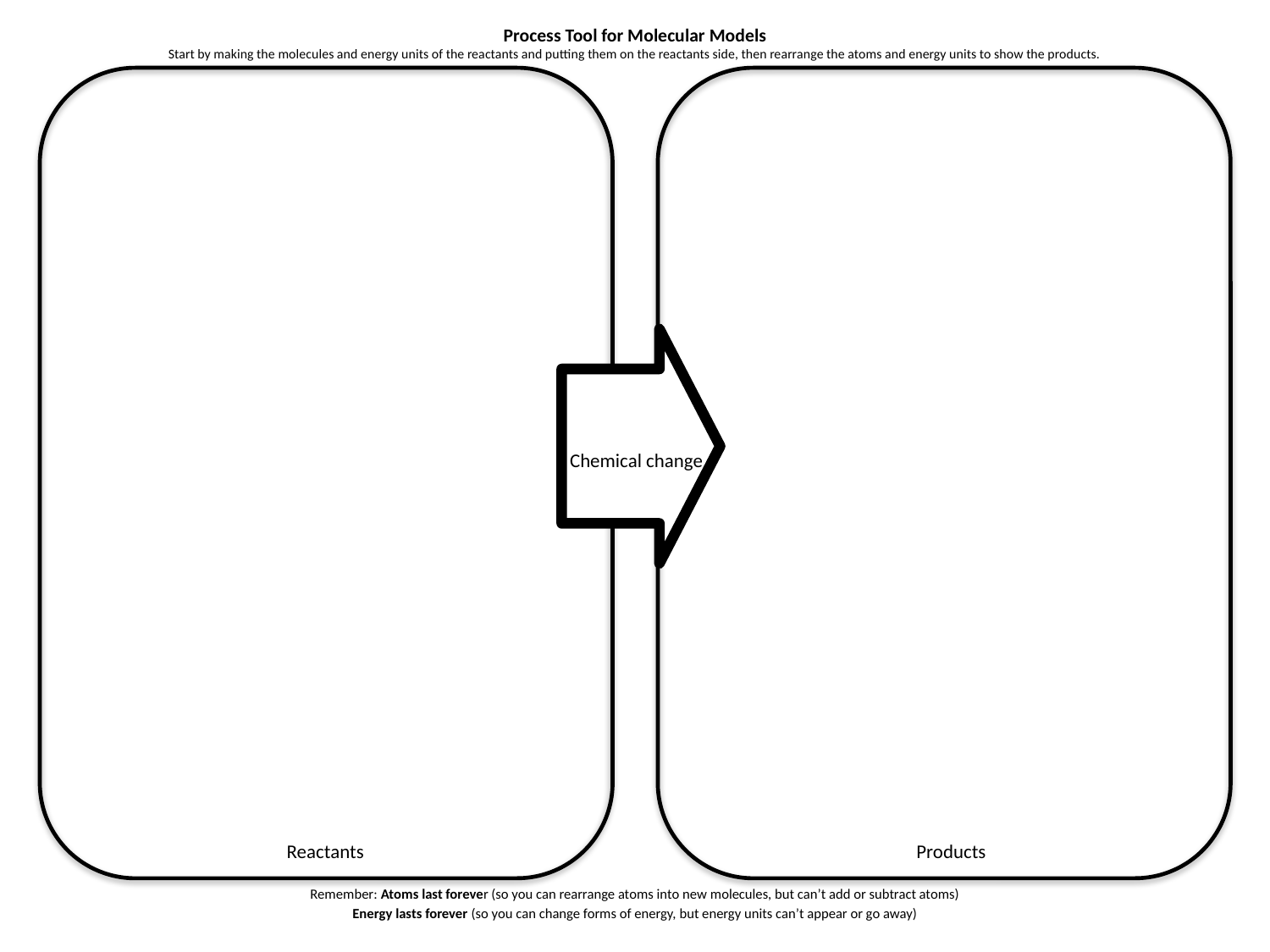

# Process Tool for Molecular Models Start by making the molecules and energy units of the reactants and putting them on the reactants side, then rearrange the atoms and energy units to show the products.

Chemical change
Reactants
Products
Remember: Atoms last forever (so you can rearrange atoms into new molecules, but can’t add or subtract atoms)
Energy lasts forever (so you can change forms of energy, but energy units can’t appear or go away)